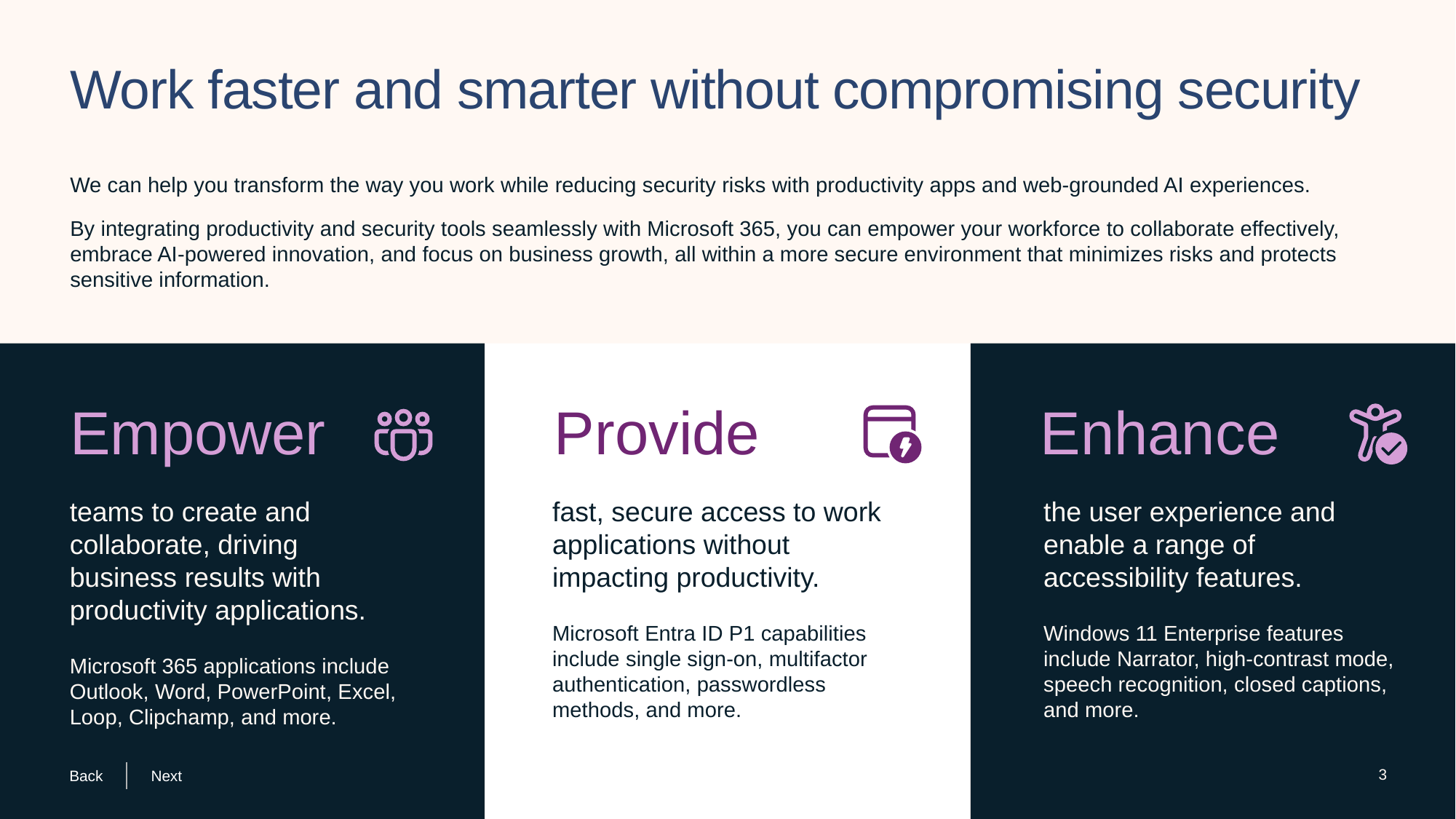

# Work faster and smarter without compromising security
We can help you transform the way you work while reducing security risks with productivity apps and web-grounded AI experiences.
By integrating productivity and security tools seamlessly with Microsoft 365, you can empower your workforce to collaborate effectively, embrace AI-powered innovation, and focus on business growth, all within a more secure environment that minimizes risks and protects sensitive information.

Empower
Provide
Enhance

teams to create and collaborate, driving
business results with productivity applications.
Microsoft 365 applications include Outlook, Word, PowerPoint, Excel, Loop, Clipchamp, and more.
fast, secure access to work applications without impacting productivity.
Microsoft Entra ID P1 capabilities include single sign-on, multifactor authentication, passwordless methods, and more.
the user experience and enable a range of
accessibility features.
Windows 11 Enterprise features
include Narrator, high-contrast mode, speech recognition, closed captions, and more.
3
Back
Next